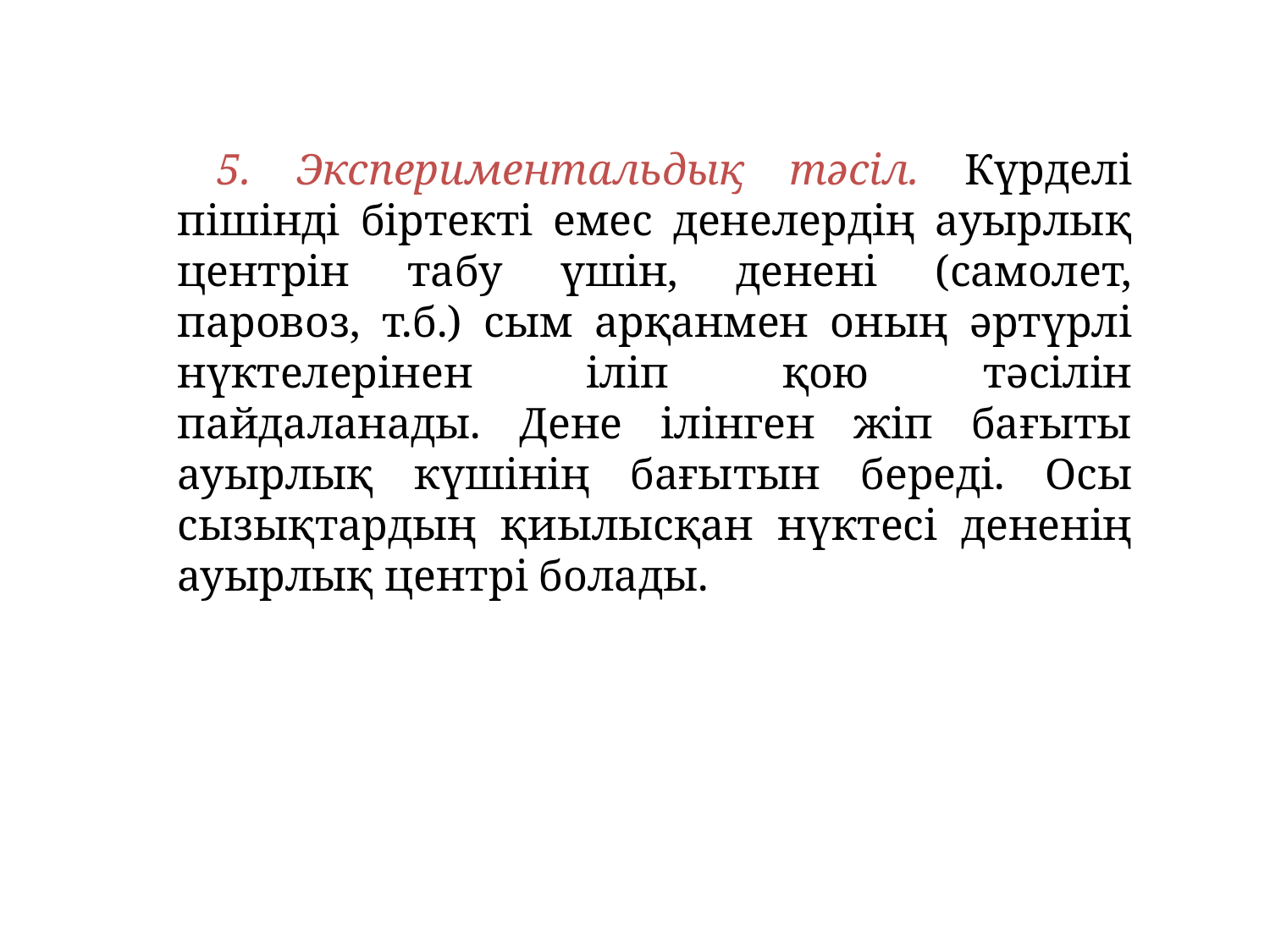

5. Экспериментальдық тәсіл. Күрделі пішінді біртекті емес денелердің ауырлық центрін табу үшін, денені (самолет, паровоз, т.б.) сым арқанмен оның әртүрлі нүктелерінен іліп қою тәсілін пайдаланады. Дене ілінген жіп бағыты ауырлық күшінің бағытын береді. Осы сызықтардың қиылысқан нүктесі дененің ауырлық центрі болады.